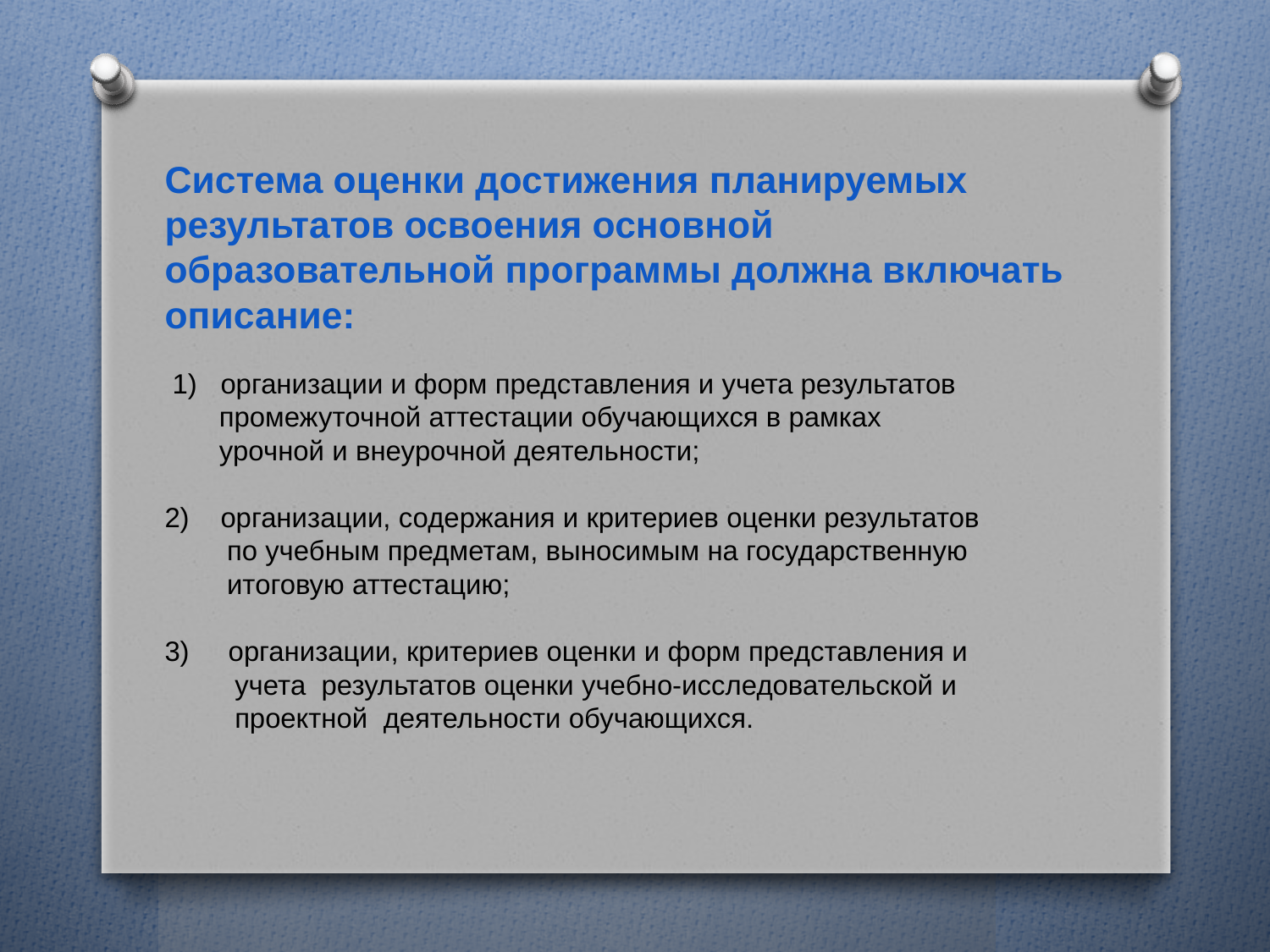

# Система оценки достижения планируемых результатов освоения основной образовательной программы должна включать описание: 1)   организации и форм представления и учета результатов промежуточной аттестации обучающихся в рамках урочной и внеурочной деятельности; 2)    организации, содержания и критериев оценки результатов по учебным предметам, выносимым на государственную итоговую аттестацию; 3)     организации, критериев оценки и форм представления и учета  результатов оценки учебно-исследовательской и проектной  деятельности обучающихся.